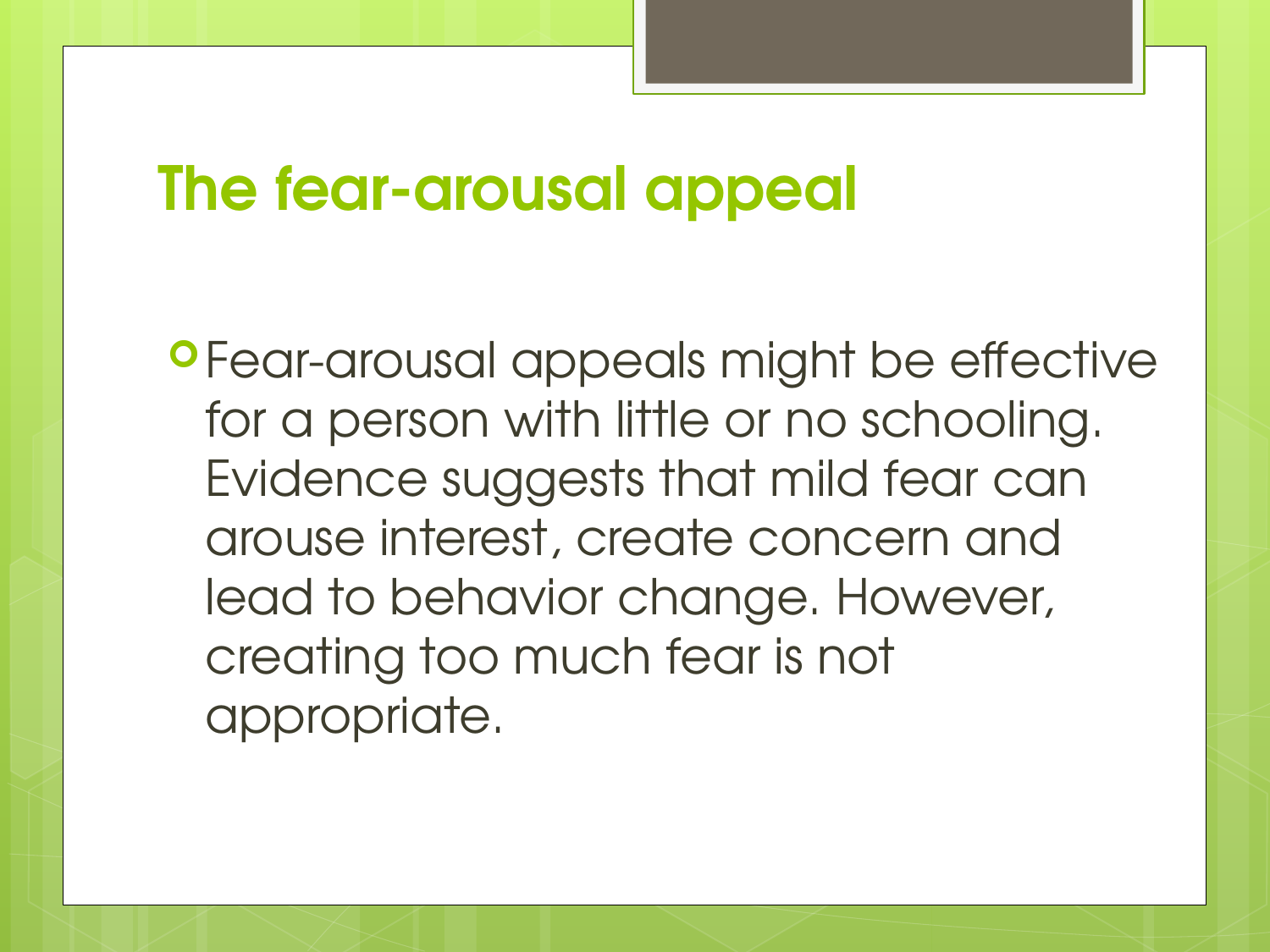

# The fear-arousal appeal
Fear-arousal appeals might be effective for a person with little or no schooling. Evidence suggests that mild fear can arouse interest, create concern and lead to behavior change. However, creating too much fear is not appropriate.